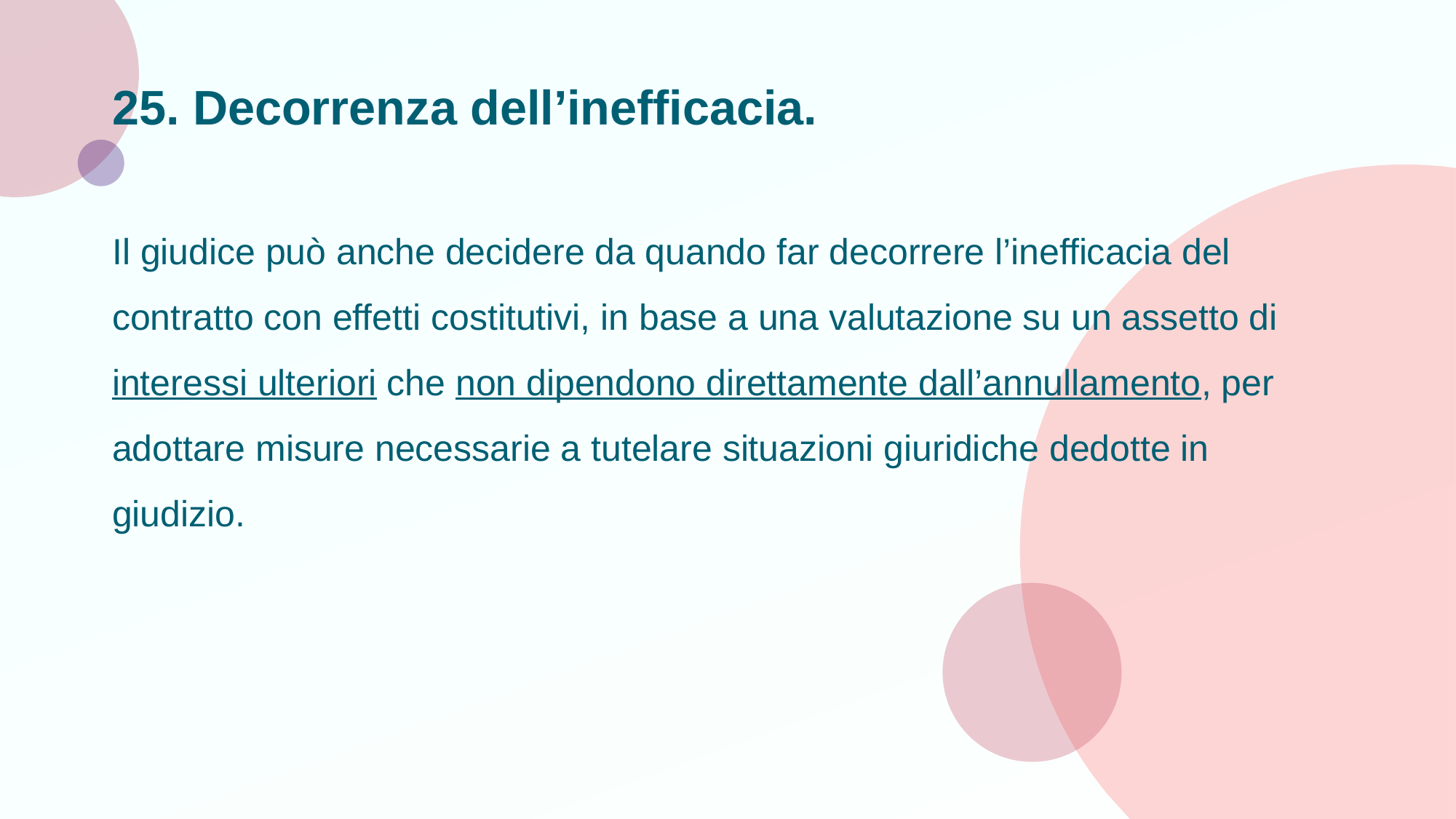

# 25. Decorrenza dell’inefficacia.
Il giudice può anche decidere da quando far decorrere l’inefficacia del contratto con effetti costitutivi, in base a una valutazione su un assetto di interessi ulteriori che non dipendono direttamente dall’annullamento, per adottare misure necessarie a tutelare situazioni giuridiche dedotte in giudizio.